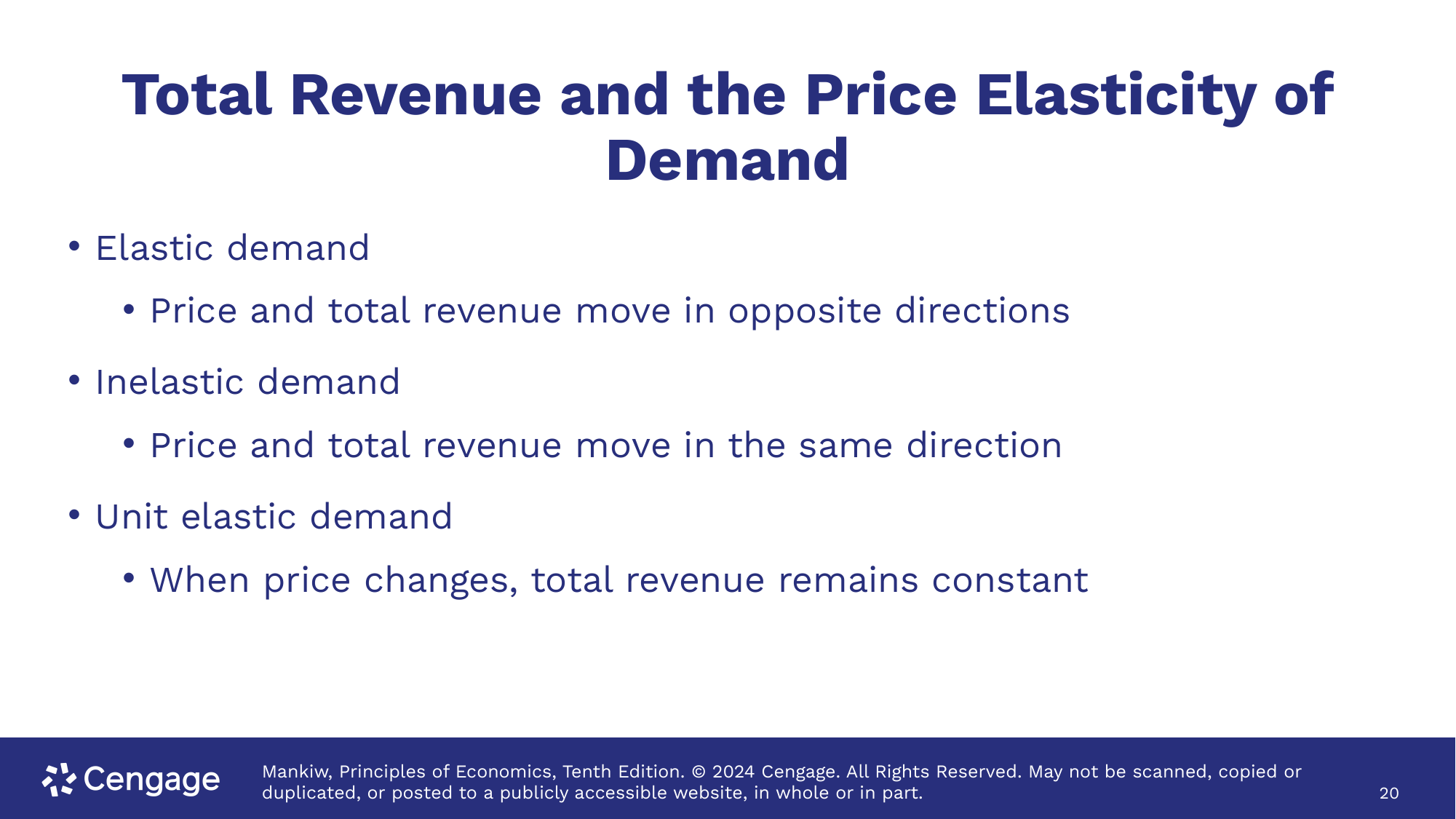

# Total Revenue and the Price Elasticity of Demand
Elastic demand
Price and total revenue move in opposite directions
Inelastic demand
Price and total revenue move in the same direction
Unit elastic demand
When price changes, total revenue remains constant